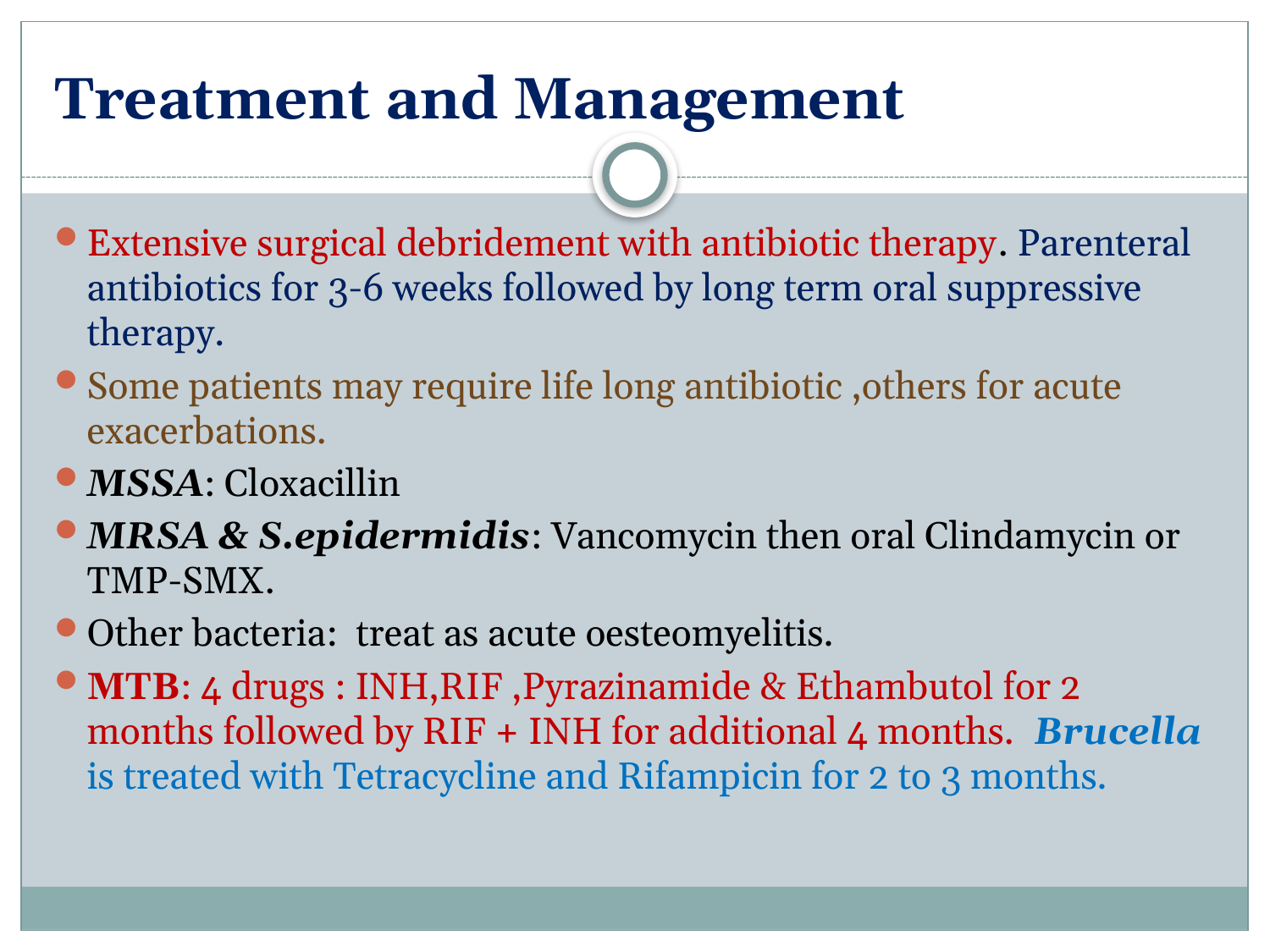

# Treatment and Management
Extensive surgical debridement with antibiotic therapy. Parenteral antibiotics for 3-6 weeks followed by long term oral suppressive therapy.
Some patients may require life long antibiotic ,others for acute exacerbations.
MSSA: Cloxacillin
MRSA & S.epidermidis: Vancomycin then oral Clindamycin or TMP-SMX.
Other bacteria:  treat as acute oesteomyelitis.
MTB: 4 drugs : INH,RIF ,Pyrazinamide & Ethambutol for 2 months followed by RIF + INH for additional 4 months.  Brucella is treated with Tetracycline and Rifampicin for 2 to 3 months.